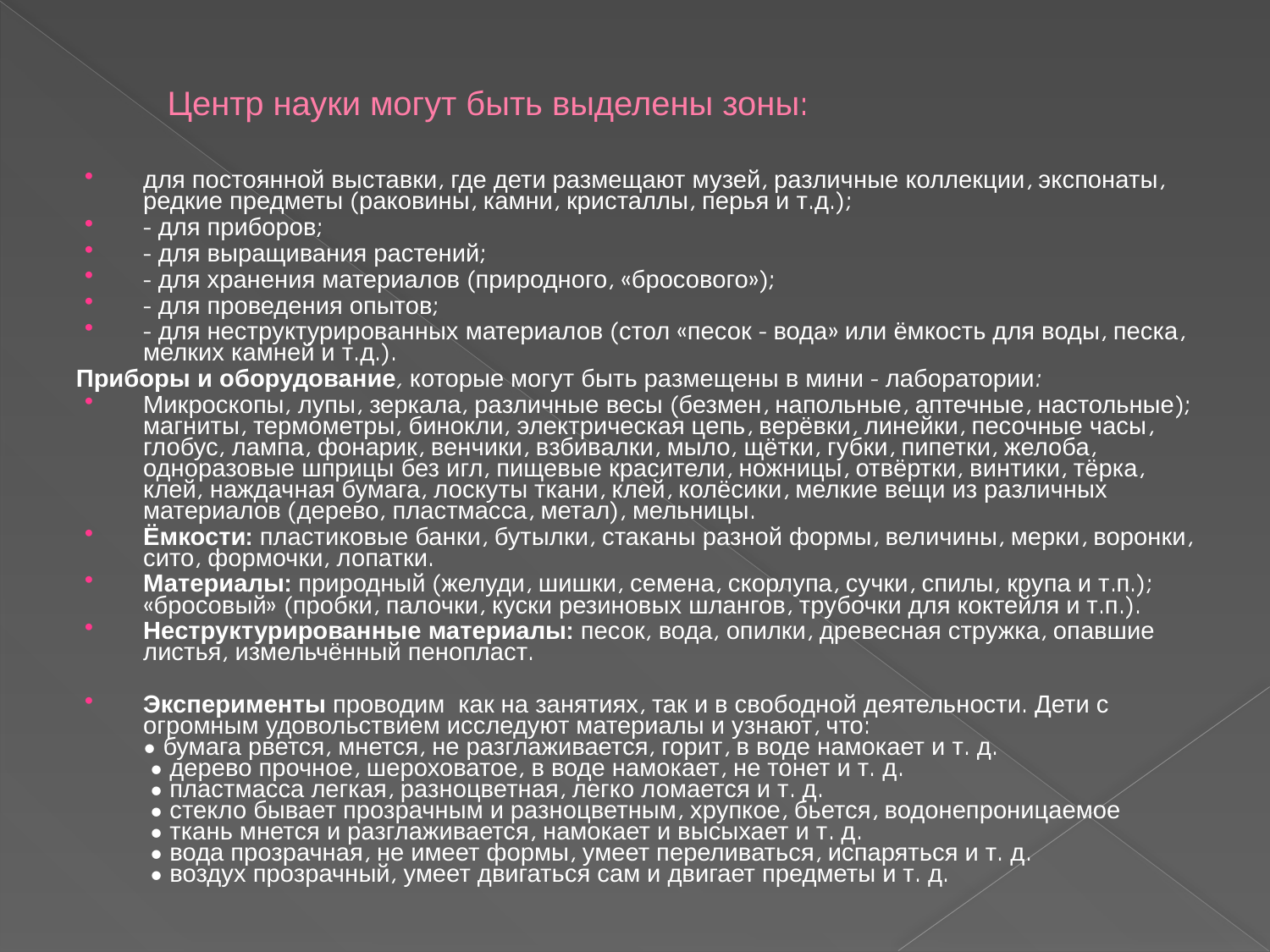

# Центр науки могут быть выделены зоны:
для постоянной выставки, где дети размещают музей, различные коллекции, экспонаты, редкие предметы (раковины, камни, кристаллы, перья и т.д.);
- для приборов;
- для выращивания растений;
- для хранения материалов (природного, «бросового»);
- для проведения опытов;
- для неструктурированных материалов (стол «песок - вода» или ёмкость для воды, песка, мелких камней и т.д.).
Приборы и оборудование, которые могут быть размещены в мини - лаборатории:
Микроскопы, лупы, зеркала, различные весы (безмен, напольные, аптечные, настольные); магниты, термометры, бинокли, электрическая цепь, верёвки, линейки, песочные часы, глобус, лампа, фонарик, венчики, взбивалки, мыло, щётки, губки, пипетки, желоба, одноразовые шприцы без игл, пищевые красители, ножницы, отвёртки, винтики, тёрка, клей, наждачная бумага, лоскуты ткани, клей, колёсики, мелкие вещи из различных материалов (дерево, пластмасса, метал), мельницы.
Ёмкости: пластиковые банки, бутылки, стаканы разной формы, величины, мерки, воронки, сито, формочки, лопатки.
Материалы: природный (желуди, шишки, семена, скорлупа, сучки, спилы, крупа и т.п.); «бросовый» (пробки, палочки, куски резиновых шлангов, трубочки для коктейля и т.п.).
Неструктурированные материалы: песок, вода, опилки, древесная стружка, опавшие листья, измельчённый пенопласт.

Эксперименты проводим  как на занятиях, так и в свободной деятельности. Дети с огромным удовольствием исследуют материалы и узнают, что:
• бумага рвется, мнется, не разглаживается, горит, в воде намокает и т. д. 
 • дерево прочное, шероховатое, в воде намокает, не тонет и т. д. 
 • пластмасса легкая, разноцветная, легко ломается и т. д. 
 • стекло бывает прозрачным и разноцветным, хрупкое, бьется, водонепроницаемое
 • ткань мнется и разглаживается, намокает и высыхает и т. д. 
 • вода прозрачная, не имеет формы, умеет переливаться, испаряться и т. д. 
 • воздух прозрачный, умеет двигаться сам и двигает предметы и т. д.